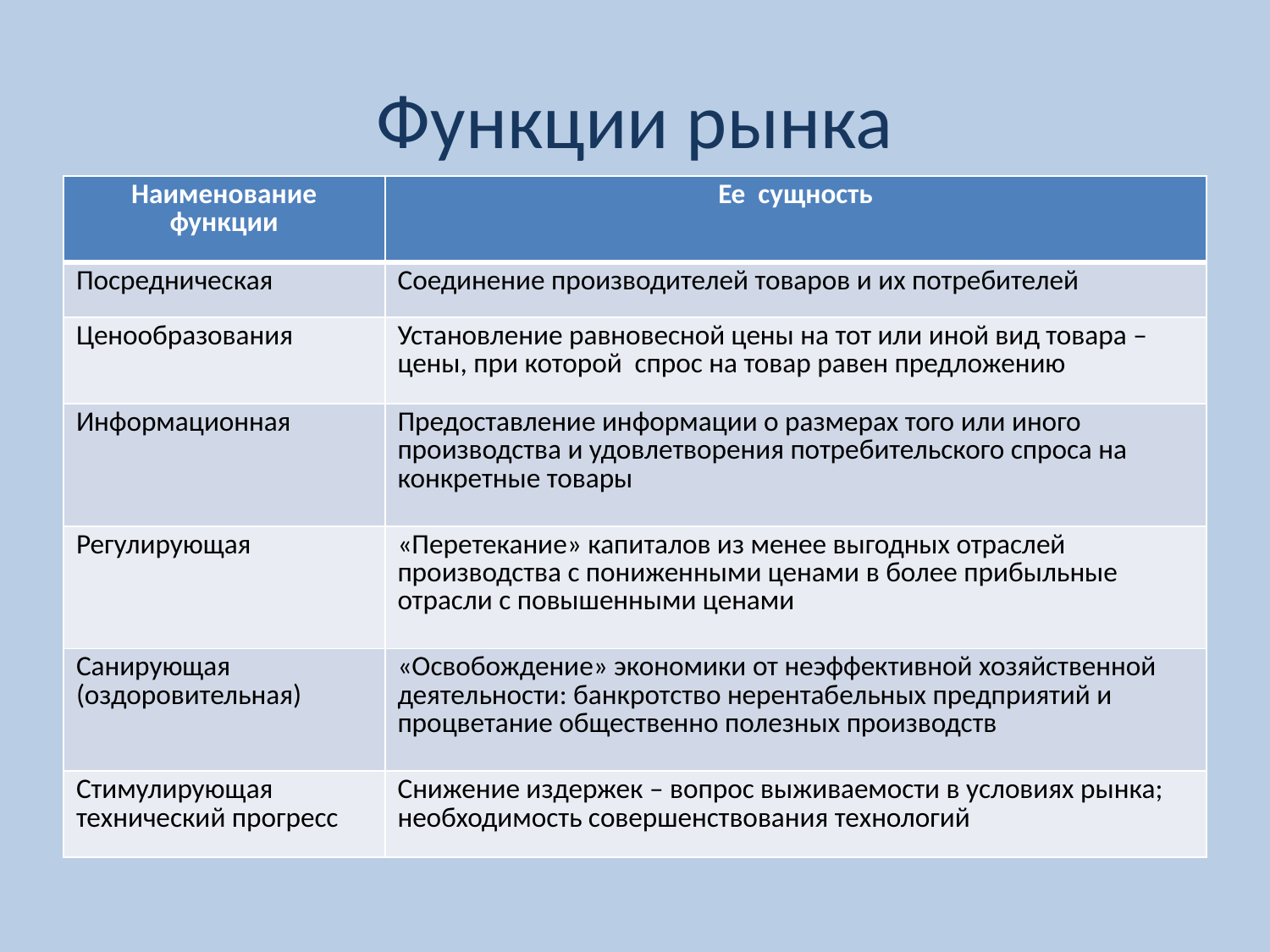

# Функции рынка
| Наименование функции | Ее сущность |
| --- | --- |
| Посредническая | Соединение производителей товаров и их потребителей |
| Ценообразования | Установление равновесной цены на тот или иной вид товара – цены, при которой спрос на товар равен предложению |
| Информационная | Предоставление информации о размерах того или иного производства и удовлетворения потребительского спроса на конкретные товары |
| Регулирующая | «Перетекание» капиталов из менее выгодных отраслей производства с пониженными ценами в более прибыльные отрасли с повышенными ценами |
| Санирующая (оздоровительная) | «Освобождение» экономики от неэффективной хозяйственной деятельности: банкротство нерентабельных предприятий и процветание общественно полезных производств |
| Стимулирующая технический прогресс | Снижение издержек – вопрос выживаемости в условиях рынка; необходимость совершенствования технологий |